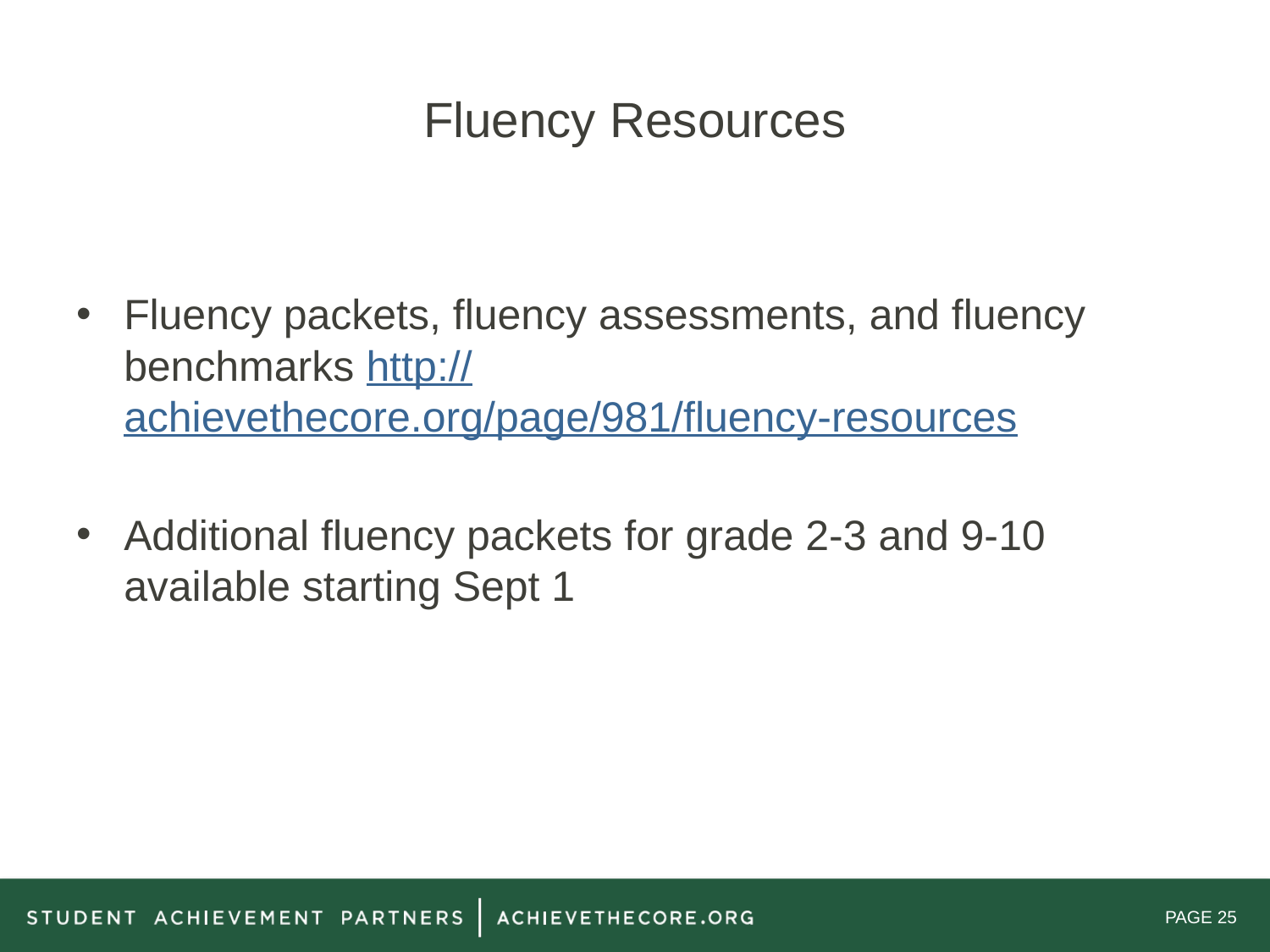

# Fluency Resources

Fluency packets, fluency assessments, and fluency benchmarks http://achievethecore.org/page/981/fluency-resources

Additional fluency packets for grade 2-3 and 9-10 available starting Sept 1